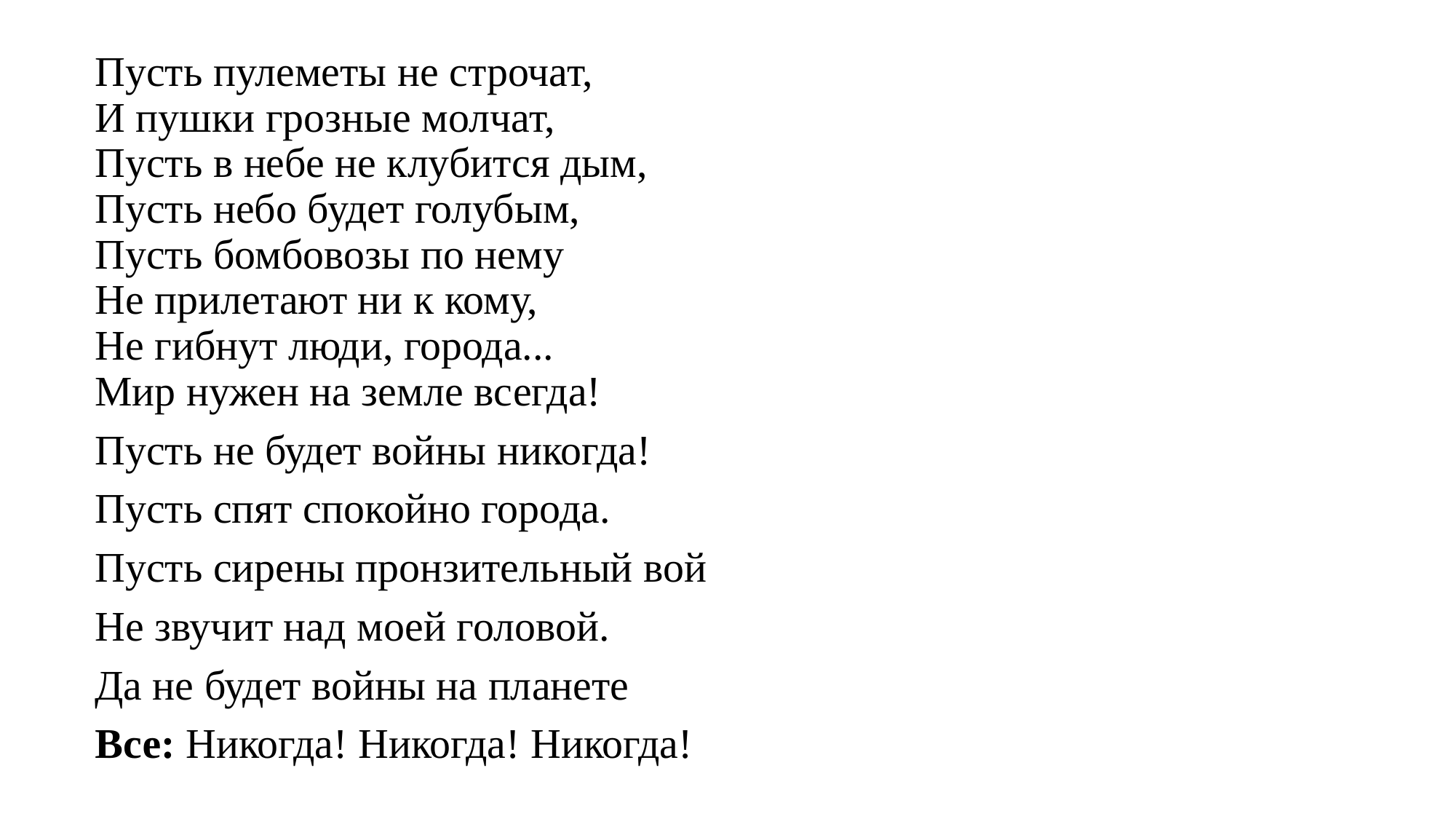

Пусть пулеметы не строчат,
И пушки грозные молчат,
Пусть в небе не клубится дым,
Пусть небо будет голубым,
Пусть бомбовозы по нему
Не прилетают ни к кому,
Не гибнут люди, города...
Мир нужен на земле всегда!
Пусть не будет войны никогда!
Пусть спят спокойно города.
Пусть сирены пронзительный вой
Не звучит над моей головой.
Да не будет войны на планете
Все: Никогда! Никогда! Никогда!